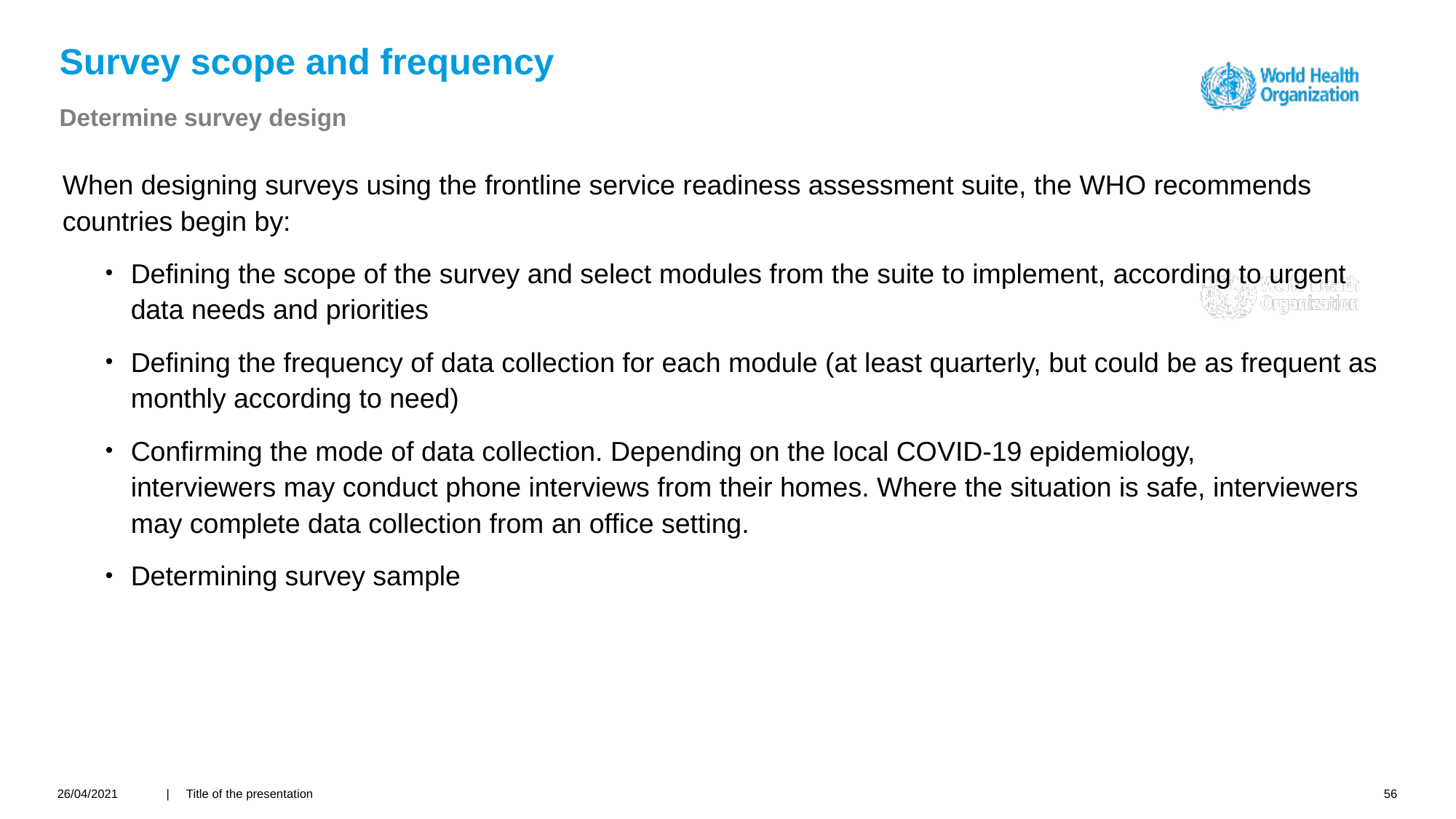

# Survey scope and frequency
Determine survey design
When designing surveys using the frontline service readiness assessment suite, the WHO recommends countries begin by:
Defining the scope of the survey and select modules from the suite to implement, according to urgent data needs and priorities
Defining the frequency of data collection for each module (at least quarterly, but could be as frequent as monthly according to need)
Confirming the mode of data collection. Depending on the local COVID-19 epidemiology, interviewers may conduct phone interviews from their homes. Where the situation is safe, interviewers may complete data collection from an office setting.
Determining survey sample

26/04/2021
|     Title of the presentation
56